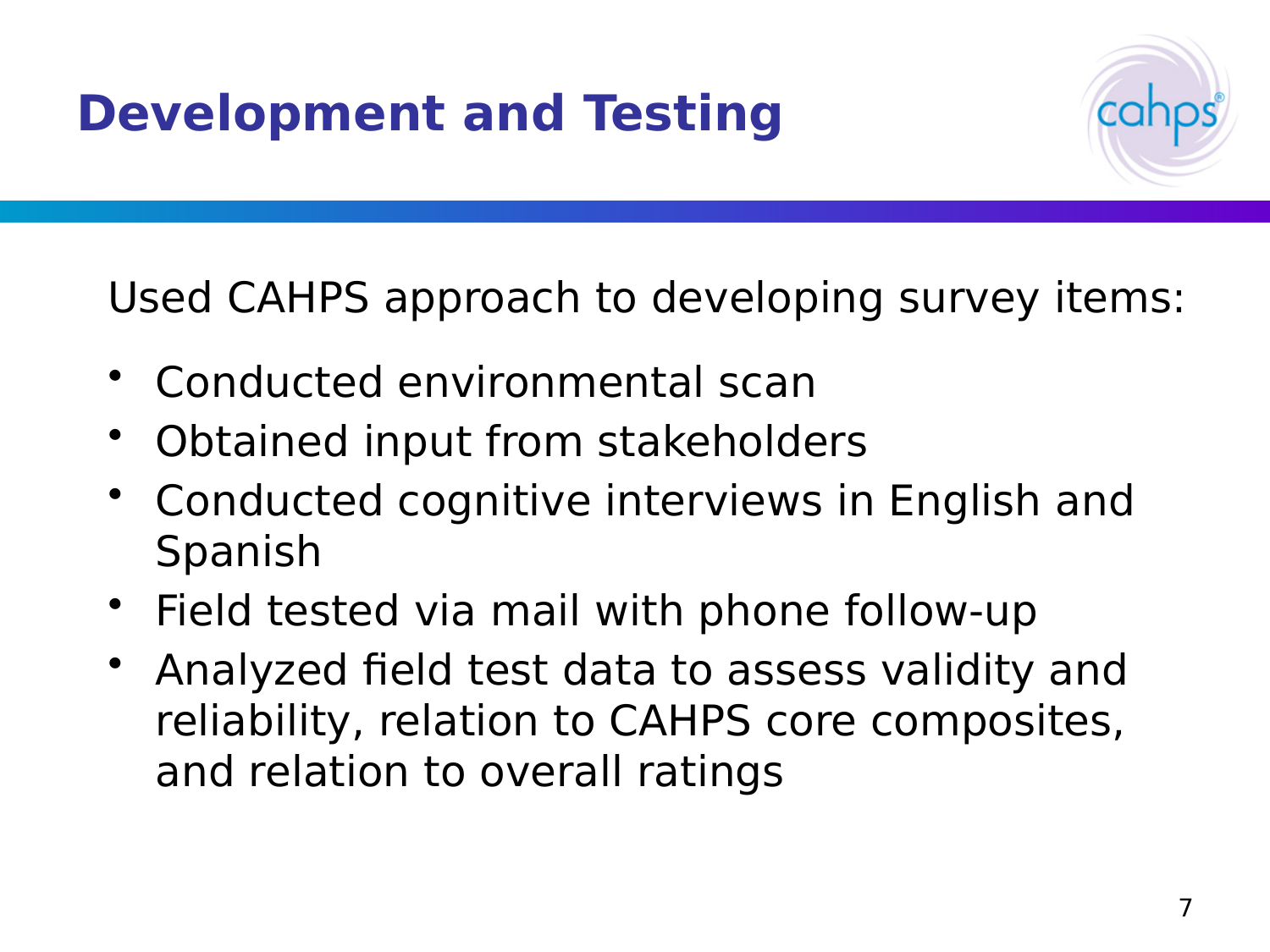

# Development and Testing
Used CAHPS approach to developing survey items:

Conducted environmental scan
Obtained input from stakeholders
Conducted cognitive interviews in English and Spanish
Field tested via mail with phone follow-up
Analyzed field test data to assess validity and reliability, relation to CAHPS core composites, and relation to overall ratings

7